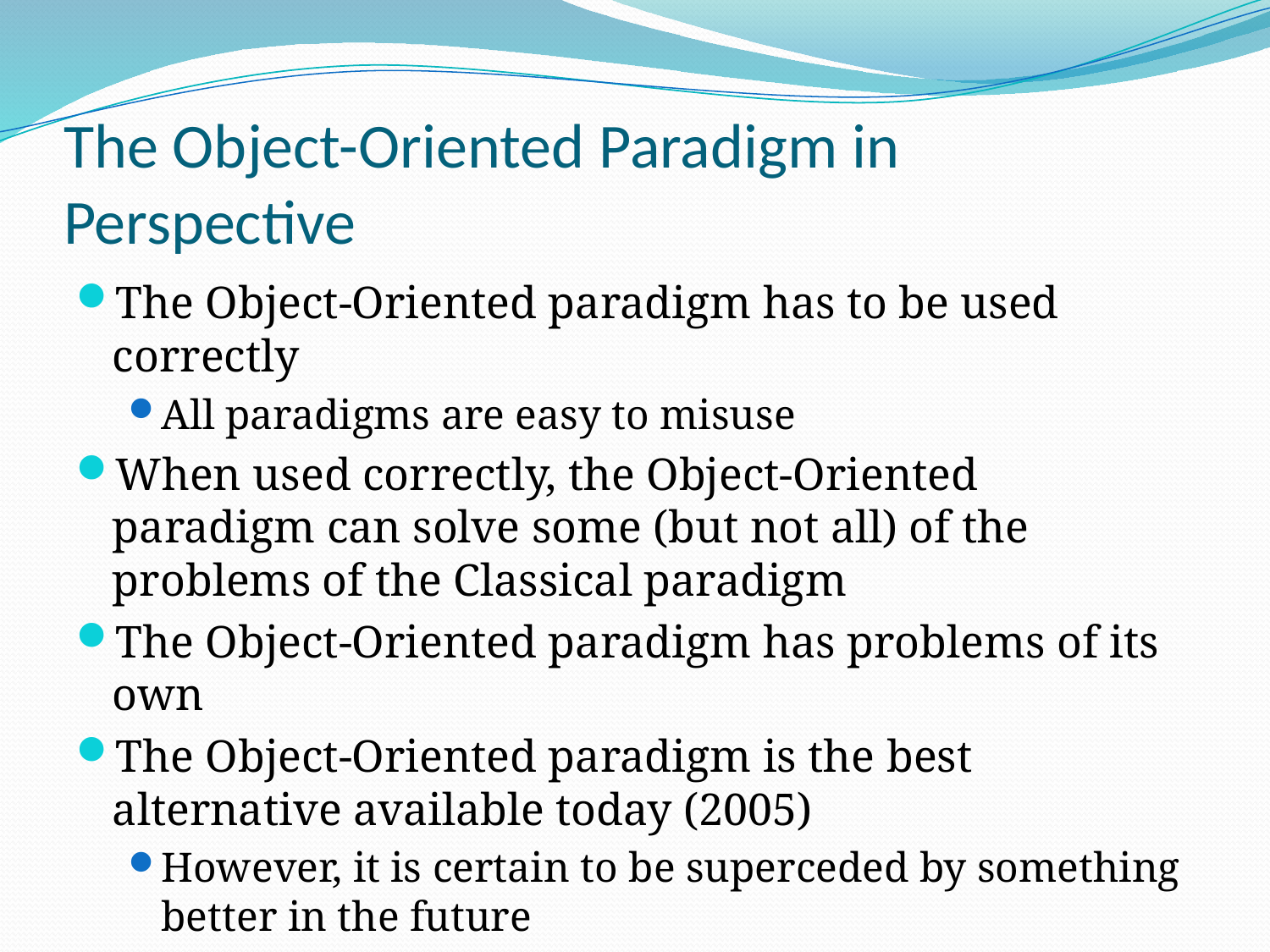

# The Object-Oriented Paradigm in Perspective
The Object-Oriented paradigm has to be used correctly
All paradigms are easy to misuse
When used correctly, the Object-Oriented paradigm can solve some (but not all) of the problems of the Classical paradigm
The Object-Oriented paradigm has problems of its own
The Object-Oriented paradigm is the best alternative available today (2005)
However, it is certain to be superceded by something better in the future